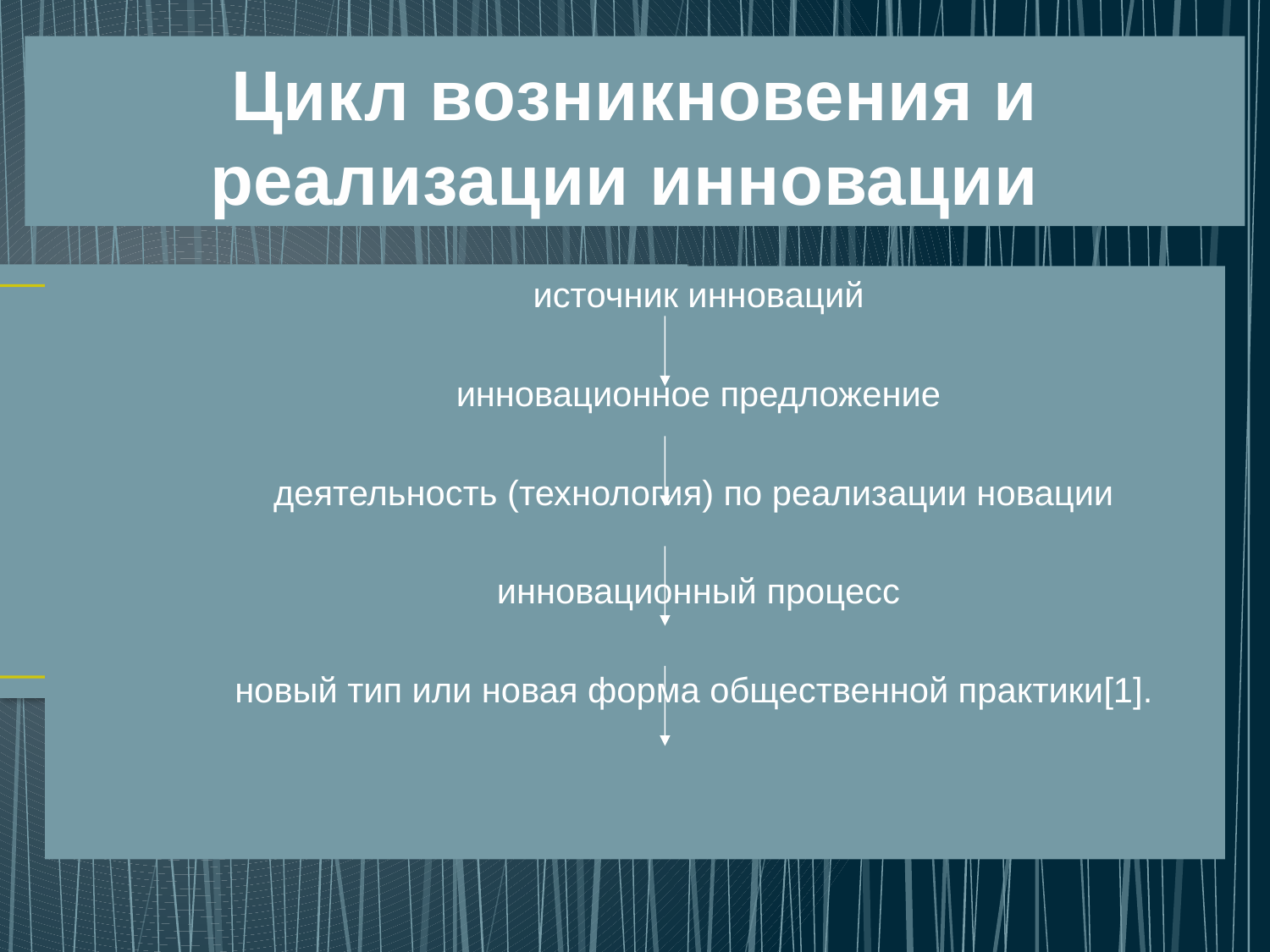

# Цикл возникновения и реализации инновации
источник инноваций

инновационное предложение

деятельность (технология) по реализации новации

инновационный процесс

новый тип или новая форма общественной практики[1].